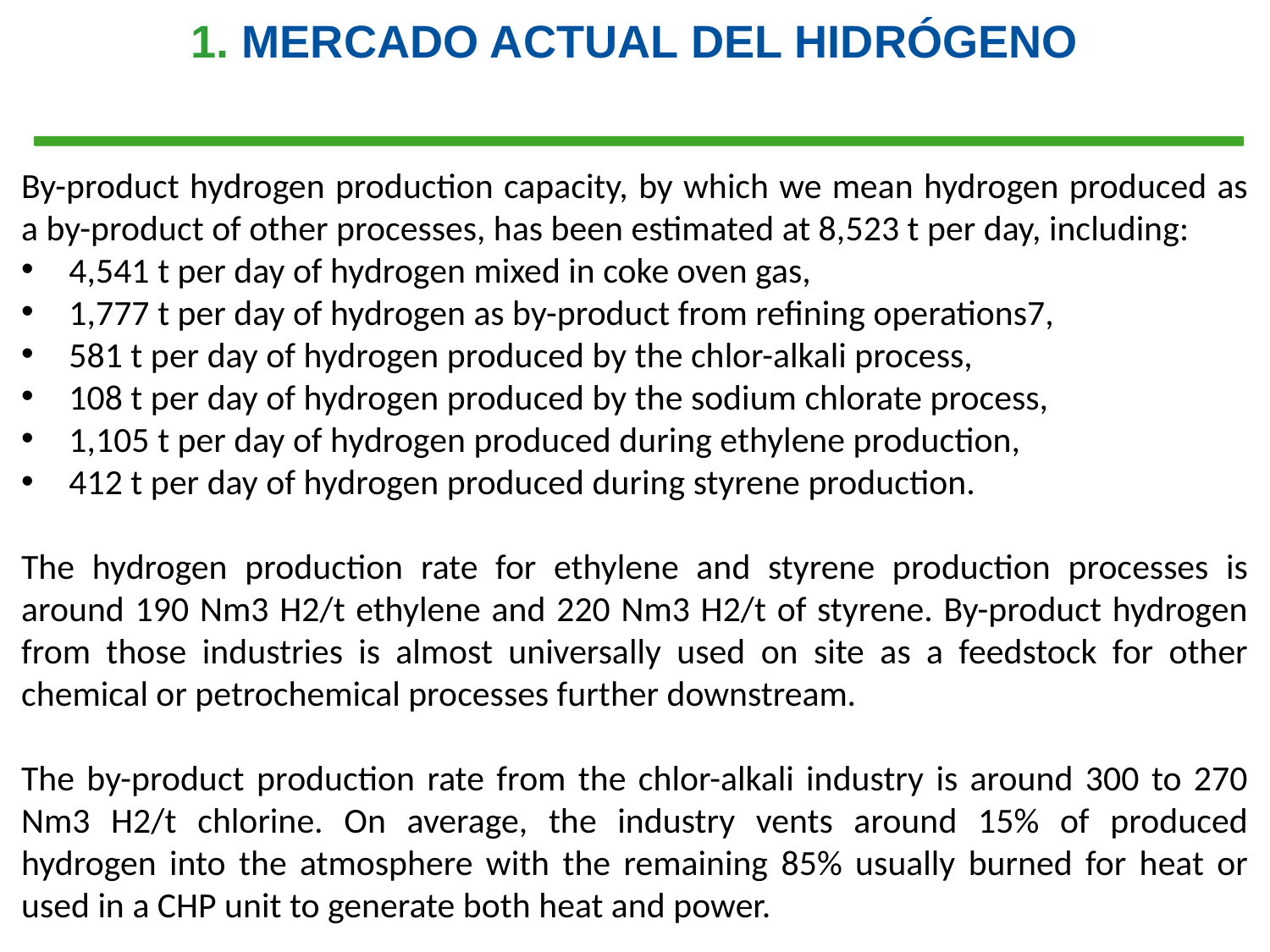

1. MERCADO ACTUAL DEL HIDRÓGENO

By-product hydrogen production capacity, by which we mean hydrogen produced as a by-product of other processes, has been estimated at 8,523 t per day, including:
4,541 t per day of hydrogen mixed in coke oven gas,
1,777 t per day of hydrogen as by-product from refining operations7,
581 t per day of hydrogen produced by the chlor-alkali process,
108 t per day of hydrogen produced by the sodium chlorate process,
1,105 t per day of hydrogen produced during ethylene production,
412 t per day of hydrogen produced during styrene production.

The hydrogen production rate for ethylene and styrene production processes is around 190 Nm3 H2/t ethylene and 220 Nm3 H2/t of styrene. By-product hydrogen from those industries is almost universally used on site as a feedstock for other chemical or petrochemical processes further downstream.

The by-product production rate from the chlor-alkali industry is around 300 to 270 Nm3 H2/t chlorine. On average, the industry vents around 15% of produced hydrogen into the atmosphere with the remaining 85% usually burned for heat or used in a CHP unit to generate both heat and power.